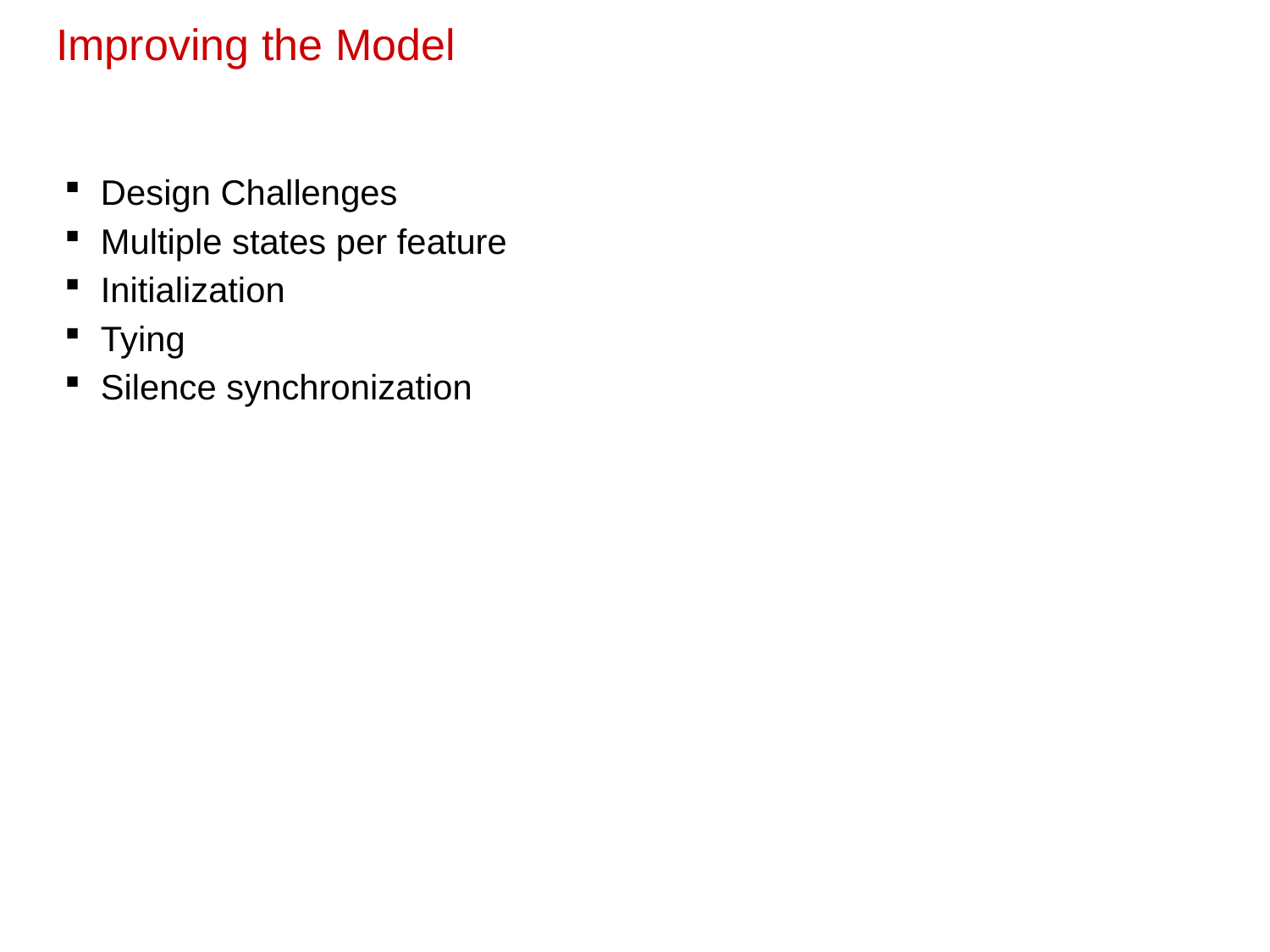

# Improving the Model
Design Challenges
Multiple states per feature
Initialization
Tying
Silence synchronization